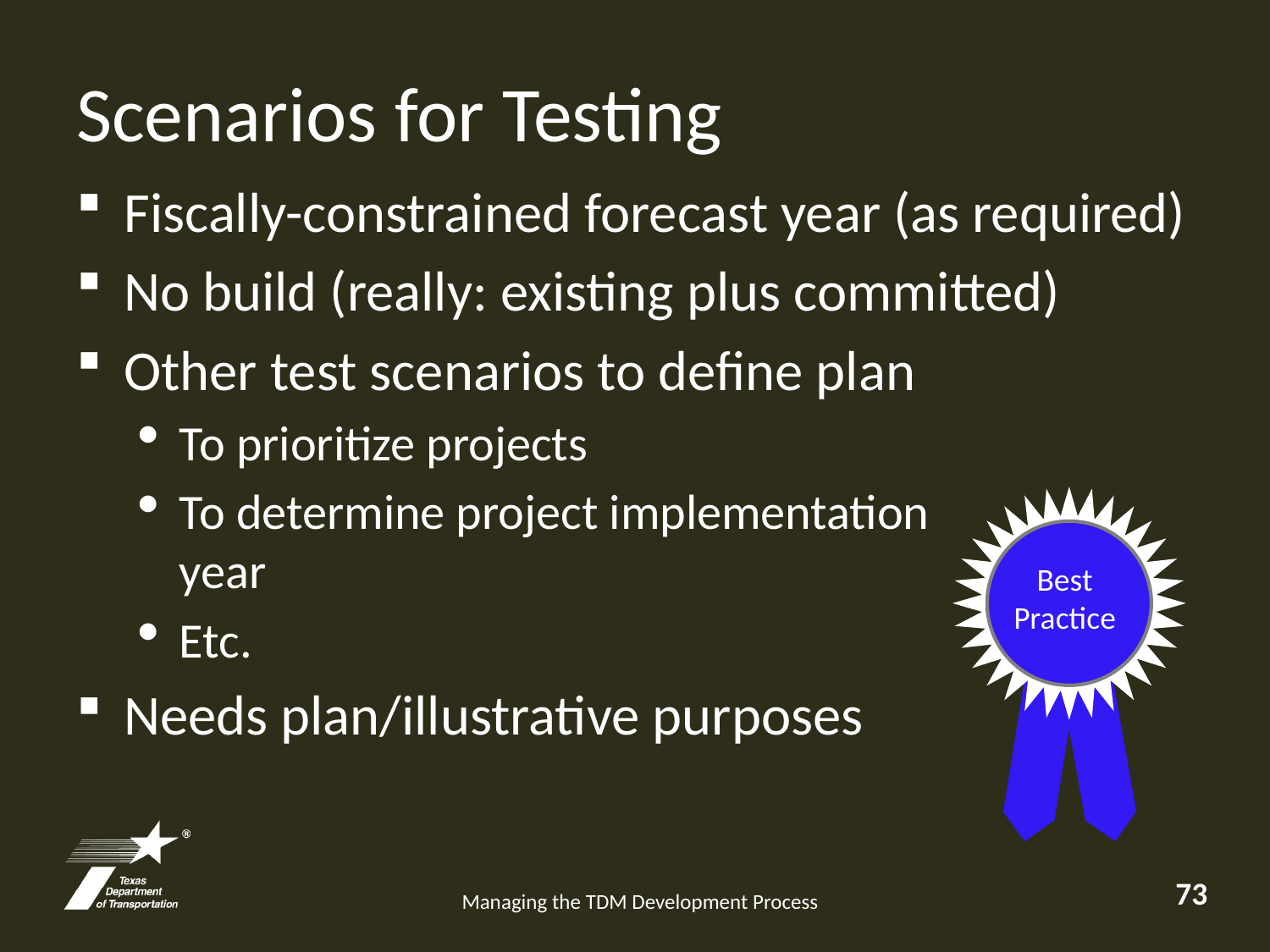

# Scenarios for Testing
Fiscally-constrained forecast year (as required)
No build (really: existing plus committed)
Other test scenarios to define plan
To prioritize projects
To determine project implementation
year
Etc.
Needs plan/illustrative purposes

Best Practice